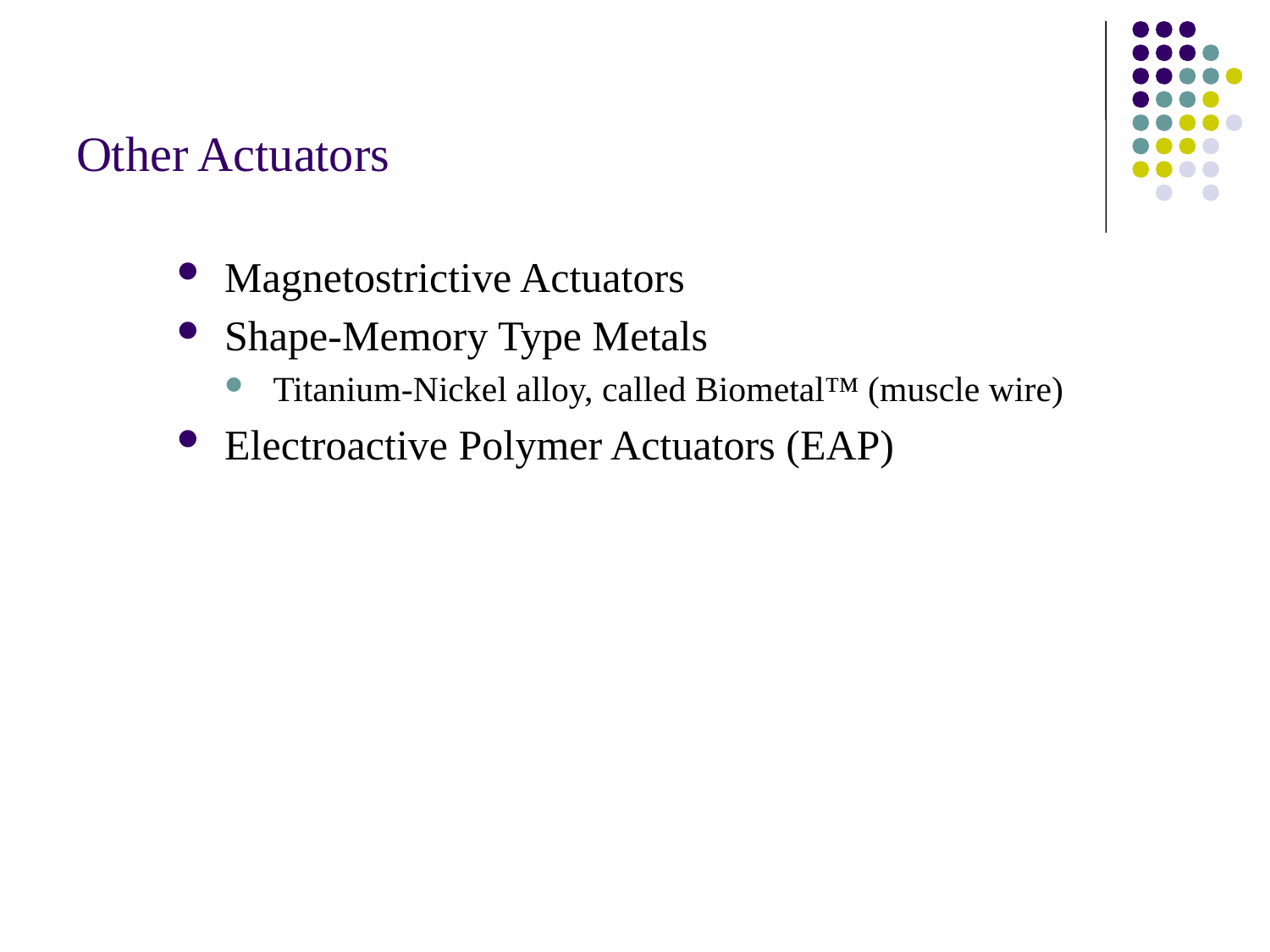

# Other Actuators
Magnetostrictive Actuators
Shape-Memory Type Metals
Titanium-Nickel alloy, called Biometal™ (muscle wire)
Electroactive Polymer Actuators (EAP)